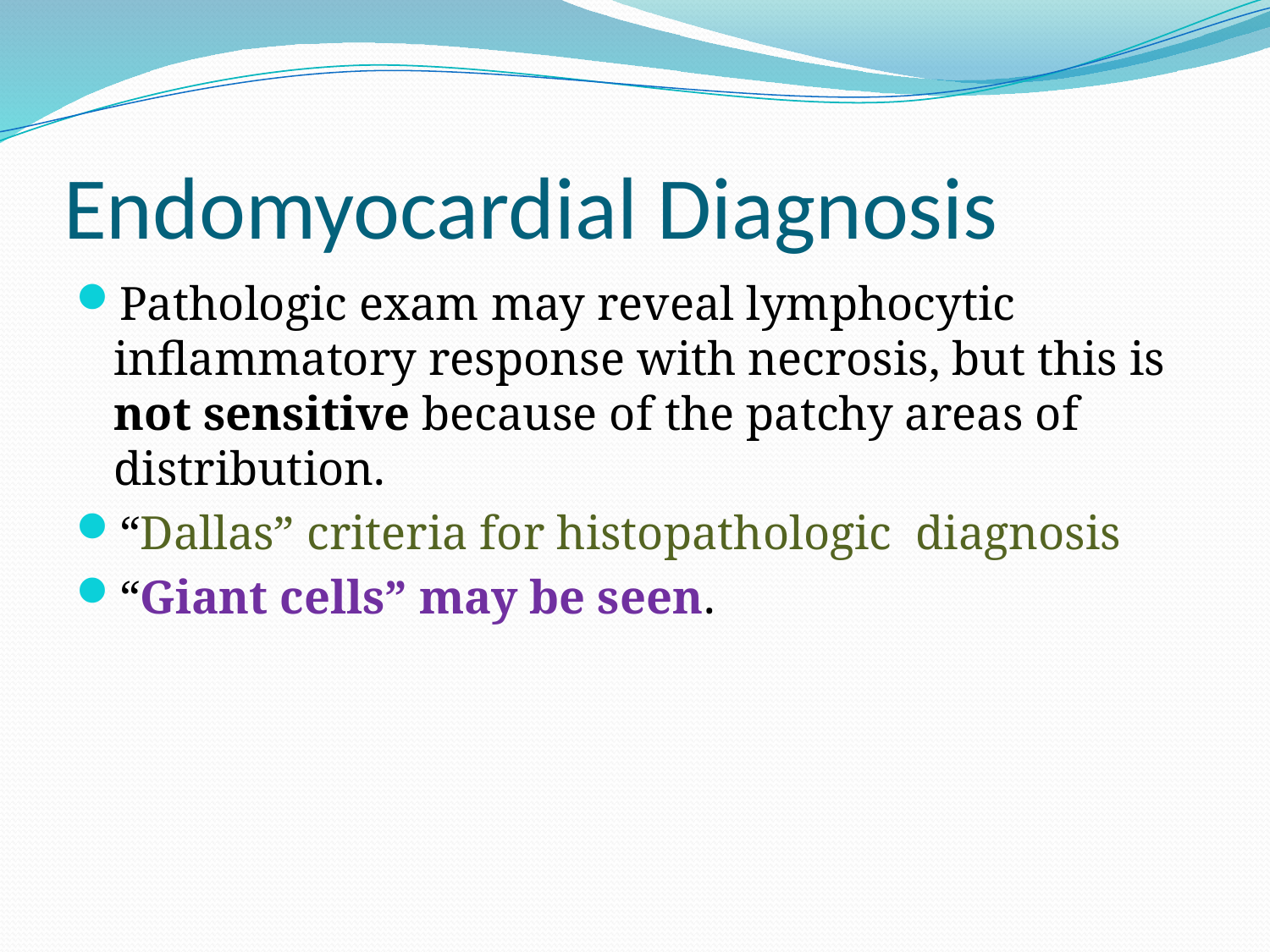

# Endomyocardial Diagnosis
Pathologic exam may reveal lymphocytic inflammatory response with necrosis, but this is not sensitive because of the patchy areas of distribution.
“Dallas” criteria for histopathologic  diagnosis
“Giant cells” may be seen.